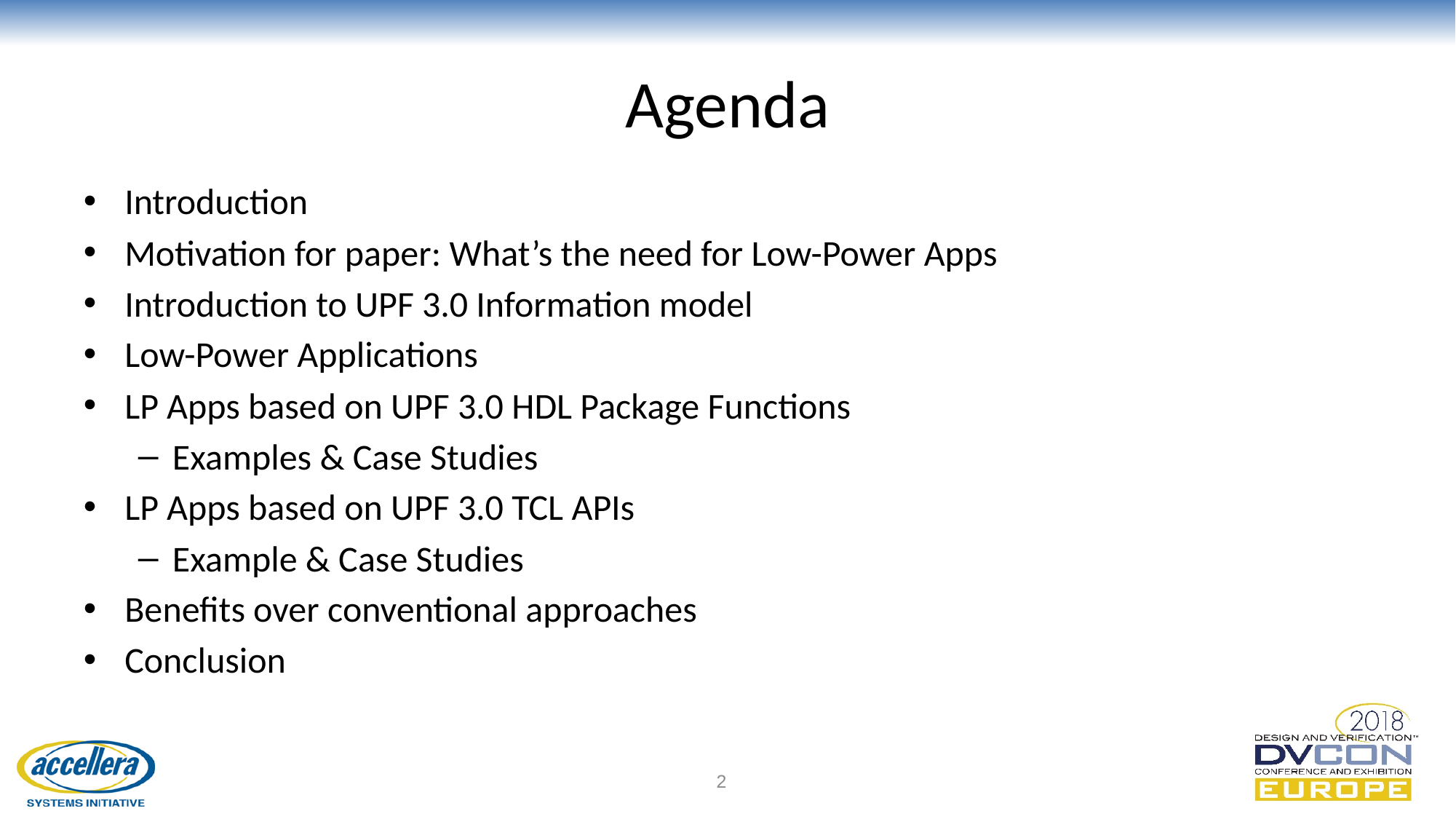

# Agenda
Introduction
Motivation for paper: What’s the need for Low-Power Apps
Introduction to UPF 3.0 Information model
Low-Power Applications
LP Apps based on UPF 3.0 HDL Package Functions
Examples & Case Studies
LP Apps based on UPF 3.0 TCL APIs
Example & Case Studies
Benefits over conventional approaches
Conclusion
2